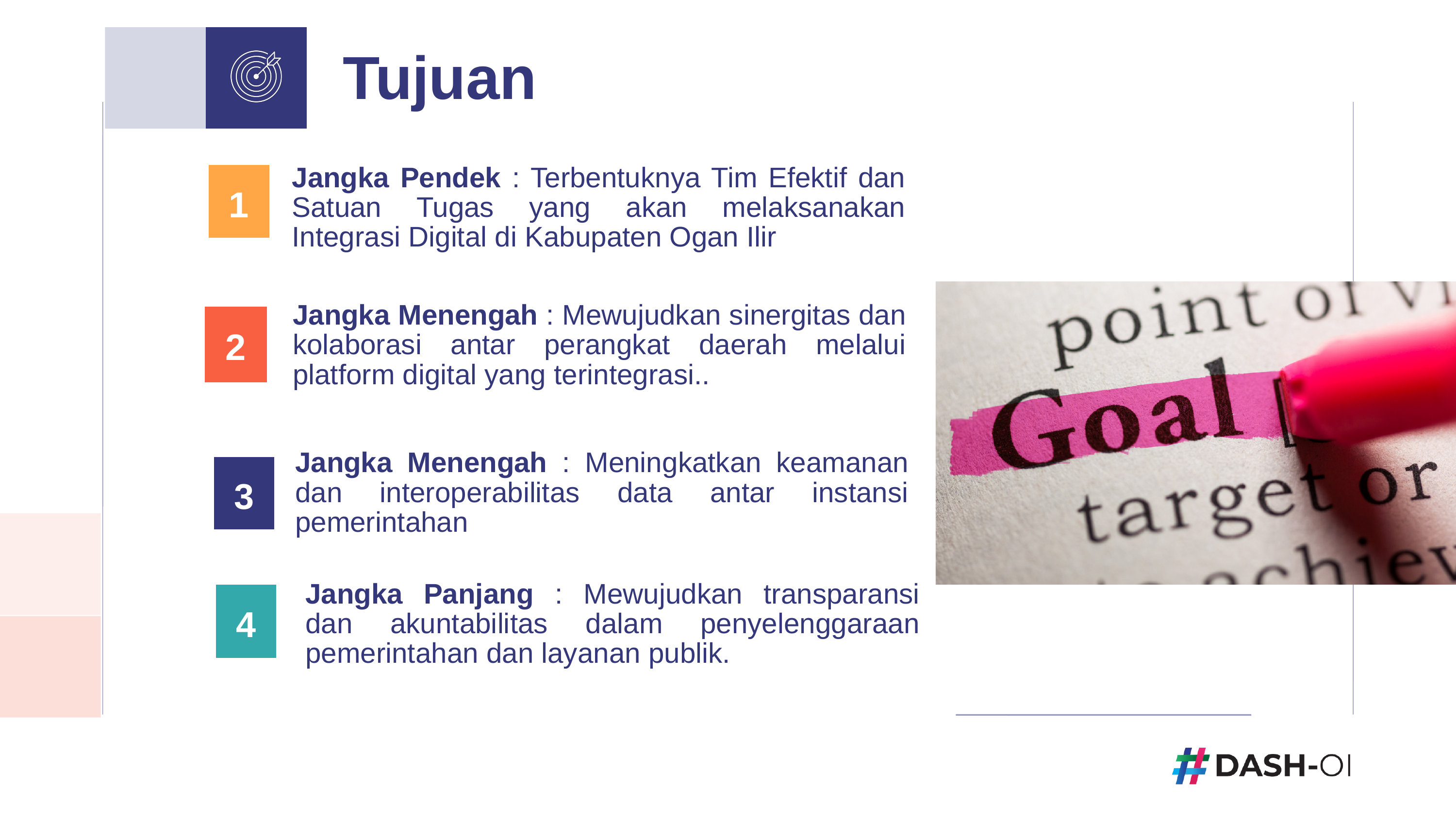

Tujuan

Jangka Pendek : Terbentuknya Tim Efektif dan Satuan Tugas yang akan melaksanakan Integrasi Digital di Kabupaten Ogan Ilir

1

Jangka Menengah : Mewujudkan sinergitas dan kolaborasi antar perangkat daerah melalui platform digital yang terintegrasi..

2

Jangka Menengah : Meningkatkan keamanan dan interoperabilitas data antar instansi pemerintahan

3

Jangka Panjang : Mewujudkan transparansi dan akuntabilitas dalam penyelenggaraan pemerintahan dan layanan publik.

4